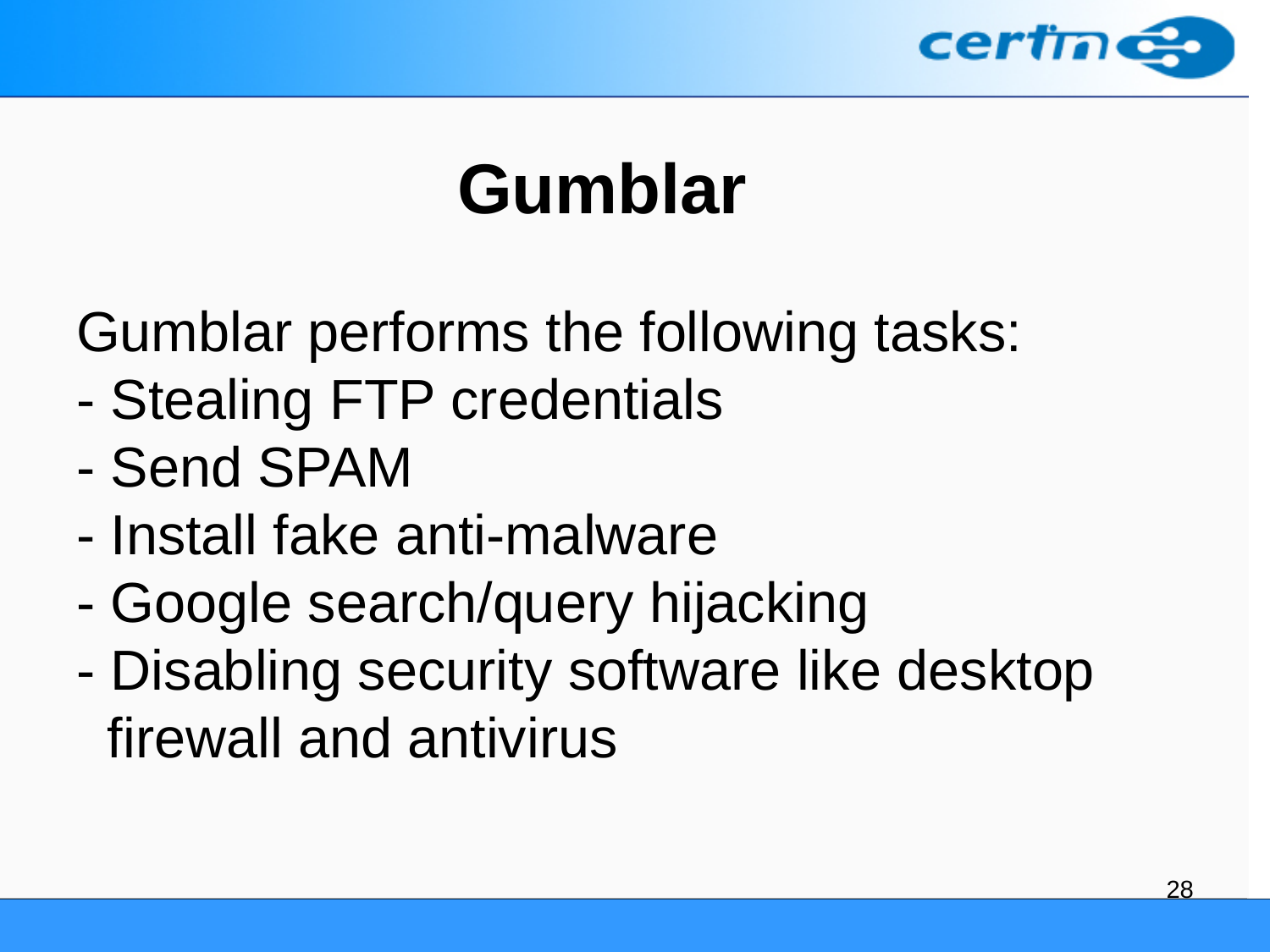

# Gumblar Gumblar performs the following tasks: - Stealing FTP credentials - Send SPAM - Install fake anti-malware - Google search/query hijacking - Disabling security software like desktop firewall and antivirus
28